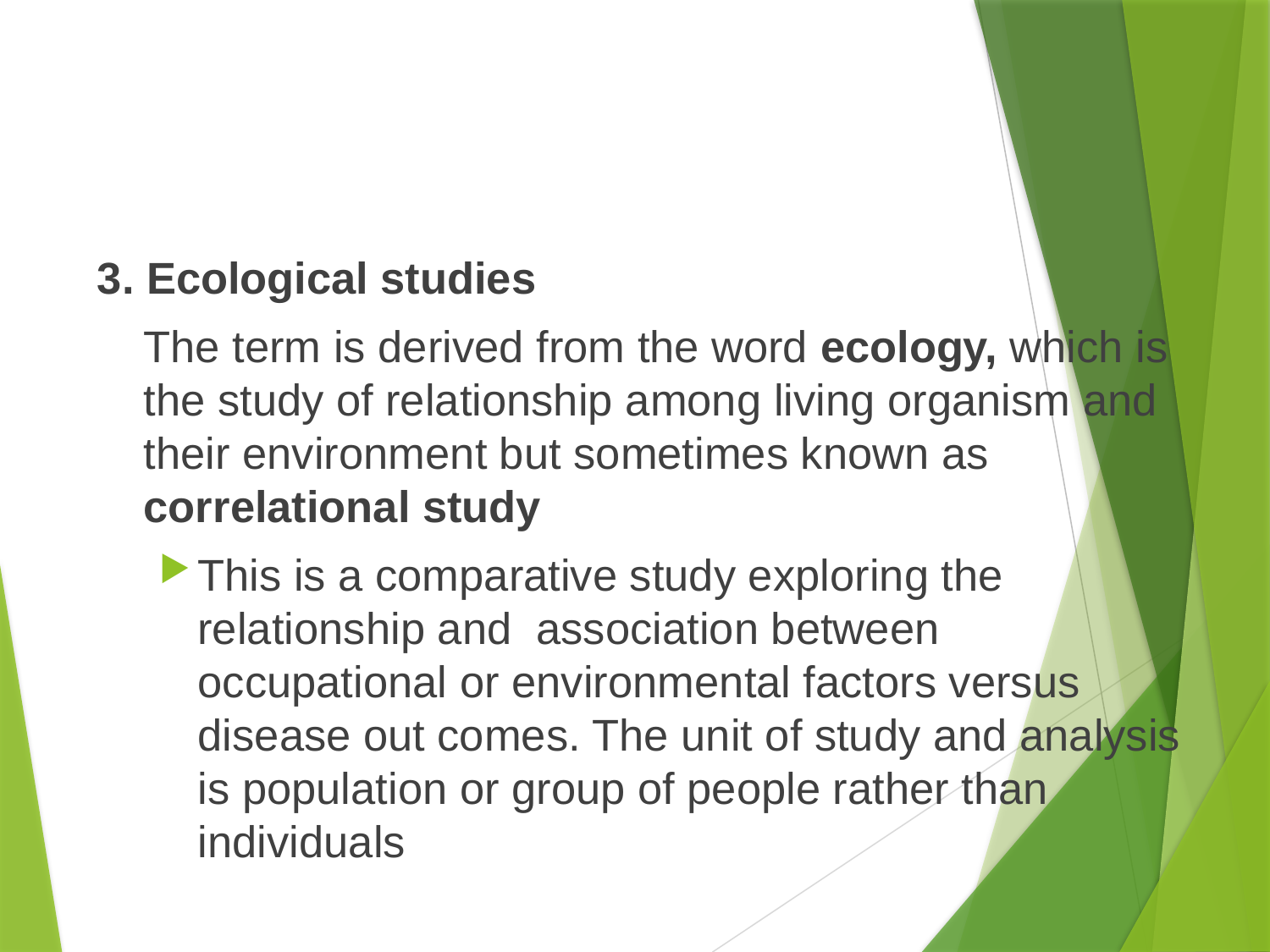

#
3. Ecological studies
	The term is derived from the word ecology, which is the study of relationship among living organism and their environment but sometimes known as correlational study
This is a comparative study exploring the relationship and  association between occupational or environmental factors versus disease out comes. The unit of study and analysis is population or group of people rather than individuals